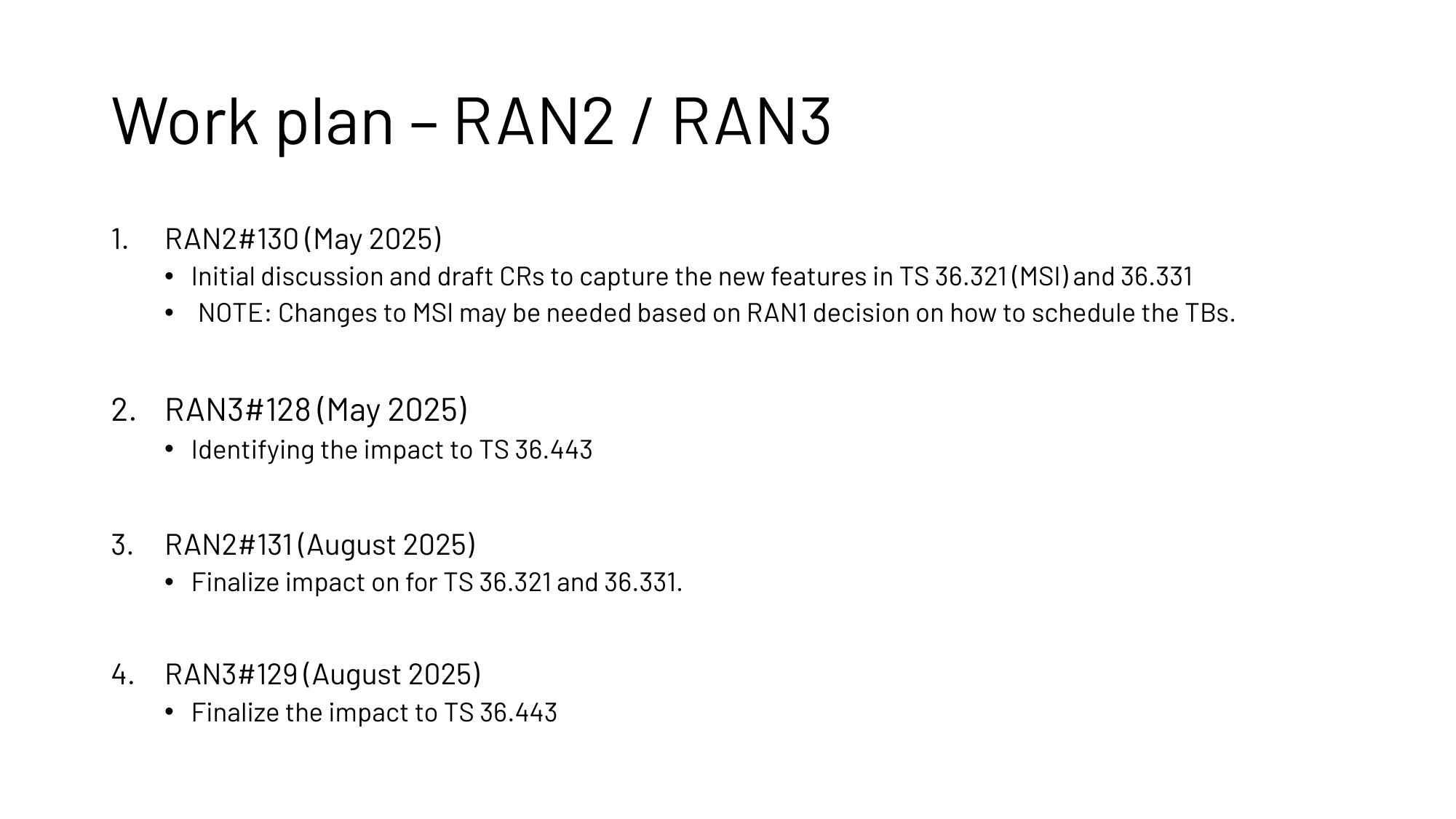

# Work plan – RAN2 / RAN3
RAN2#130 (May 2025)
Initial discussion and draft CRs to capture the new features in TS 36.321 (MSI) and 36.331
NOTE: Changes to MSI may be needed based on RAN1 decision on how to schedule the TBs.

RAN3#128 (May 2025)
Identifying the impact to TS 36.443

RAN2#131 (August 2025)
Finalize impact on for TS 36.321 and 36.331.

RAN3#129 (August 2025)
Finalize the impact to TS 36.443